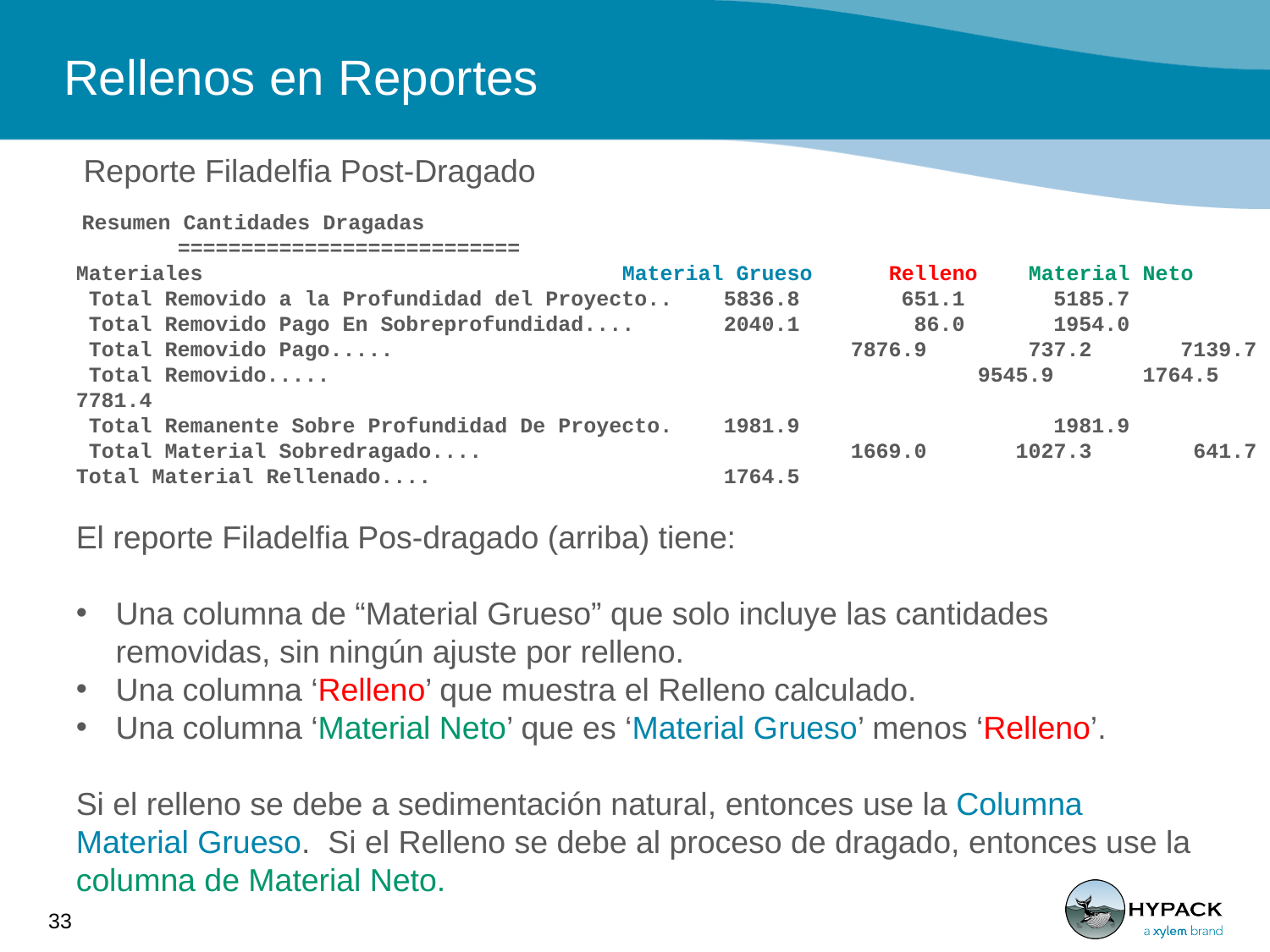

# Rellenos en Reportes
Reporte Filadelfia Post-Dragado
 Resumen Cantidades Dragadas
        ===========================
Materiales                                 Material Grueso      Relleno    Material Neto
 Total Removido a la Profundidad del Proyecto..    5836.8        651.1       5185.7
 Total Removido Pago En Sobreprofundidad....       2040.1         86.0       1954.0
 Total Removido Pago.....            			 7876.9        737.2       7139.7
 Total Removido.....            				 9545.9       1764.5       7781.4
 Total Remanente Sobre Profundidad De Proyecto.    1981.9                    1981.9
 Total Material Sobredragado....            		 1669.0       1027.3        641.7
Total Material Rellenado....                       1764.5
El reporte Filadelfia Pos-dragado (arriba) tiene:

Una columna de “Material Grueso” que solo incluye las cantidades removidas, sin ningún ajuste por relleno.
Una columna ‘Relleno’ que muestra el Relleno calculado.
Una columna ‘Material Neto’ que es ‘Material Grueso’ menos ‘Relleno’.

Si el relleno se debe a sedimentación natural, entonces use la Columna Material Grueso.  Si el Relleno se debe al proceso de dragado, entonces use la columna de Material Neto.
33